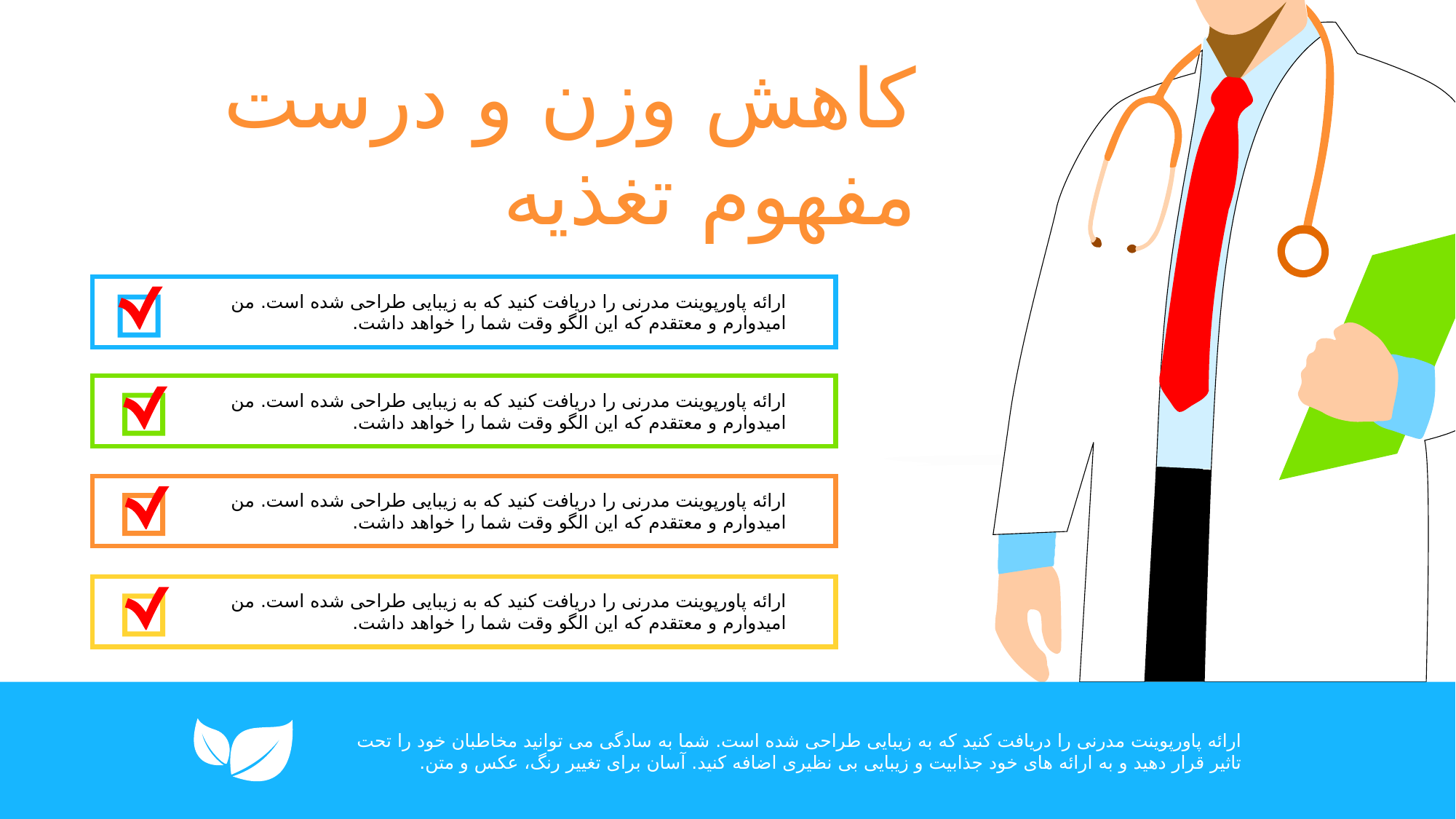

کاهش وزن و درست
مفهوم تغذیه

ارائه پاورپوینت مدرنی را دریافت کنید که به زیبایی طراحی شده است. من امیدوارم و معتقدم که این الگو وقت شما را خواهد داشت.

ارائه پاورپوینت مدرنی را دریافت کنید که به زیبایی طراحی شده است. من امیدوارم و معتقدم که این الگو وقت شما را خواهد داشت.

ارائه پاورپوینت مدرنی را دریافت کنید که به زیبایی طراحی شده است. من امیدوارم و معتقدم که این الگو وقت شما را خواهد داشت.

ارائه پاورپوینت مدرنی را دریافت کنید که به زیبایی طراحی شده است. من امیدوارم و معتقدم که این الگو وقت شما را خواهد داشت.

ارائه پاورپوینت مدرنی را دریافت کنید که به زیبایی طراحی شده است. شما به سادگی می توانید مخاطبان خود را تحت تاثیر قرار دهید و به ارائه های خود جذابیت و زیبایی بی نظیری اضافه کنید. آسان برای تغییر رنگ، عکس و متن.